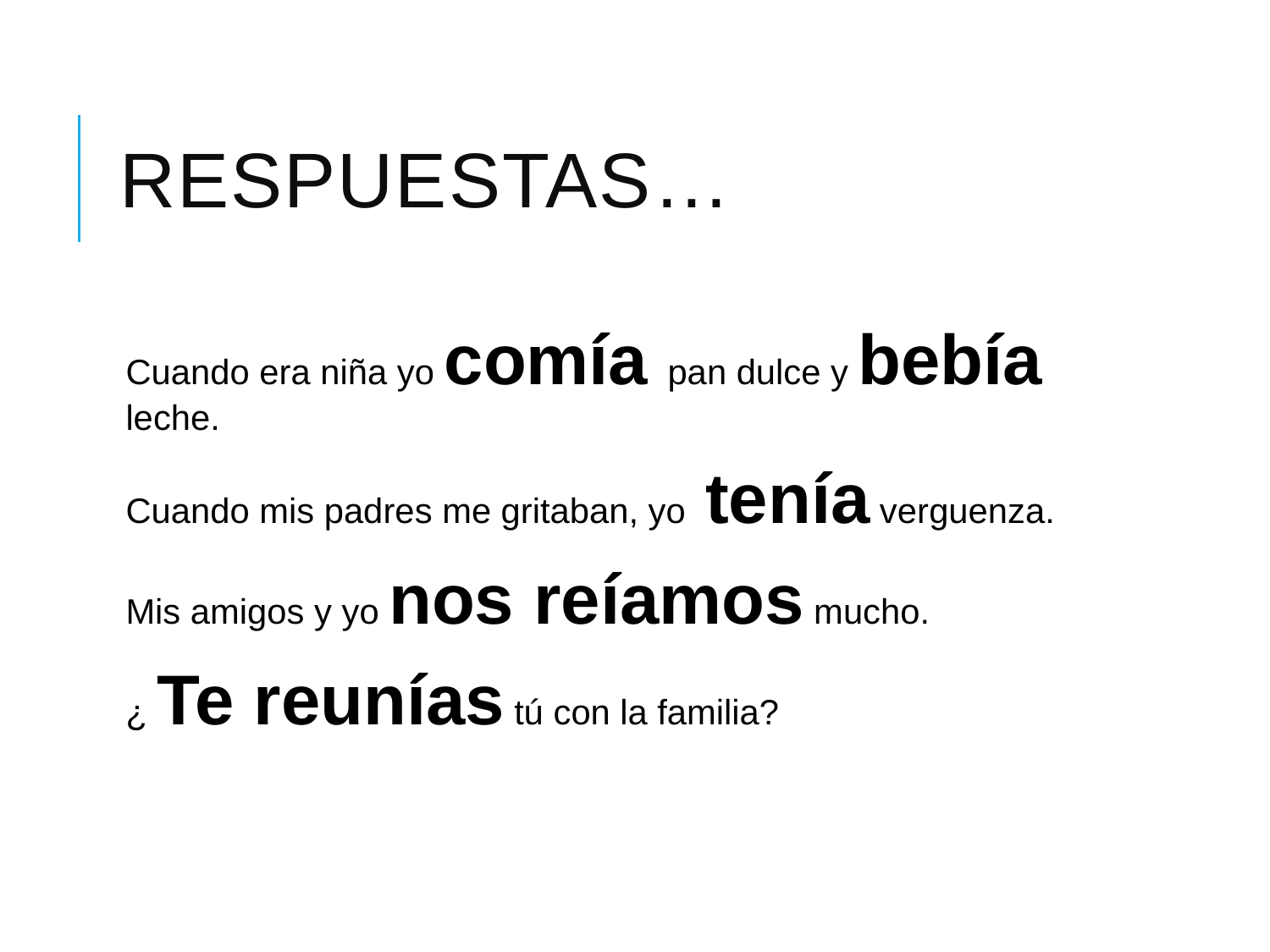

# Respuestas…
Cuando era niña yo comía pan dulce y bebía leche.
Cuando mis padres me gritaban, yo  tenía verguenza.
Mis amigos y yo nos reíamos mucho.
¿ Te reunías tú con la familia?